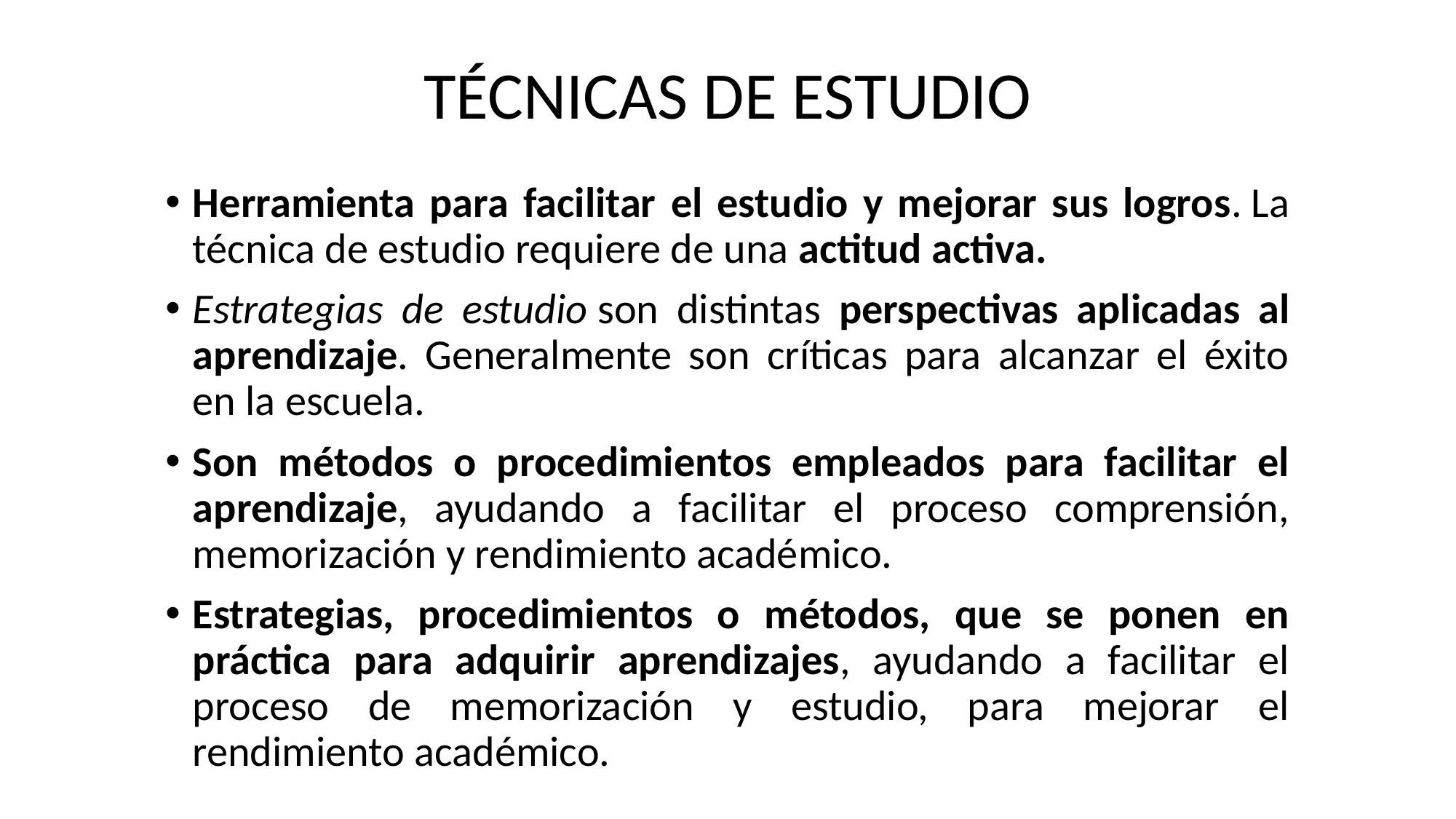

# TÉCNICAS DE ESTUDIO
Herramienta para facilitar el estudio y mejorar sus logros. La técnica de estudio requiere de una actitud activa.
Estrategias de estudio son distintas perspectivas aplicadas al aprendizaje. Generalmente son críticas para alcanzar el éxito en la escuela.
Son métodos o procedimientos empleados para facilitar el aprendizaje, ayudando a facilitar el proceso comprensión, memorización y rendimiento académico.
Estrategias, procedimientos o métodos, que se ponen en práctica para adquirir aprendizajes, ayudando a facilitar el proceso de memorización y estudio, para mejorar el rendimiento académico.